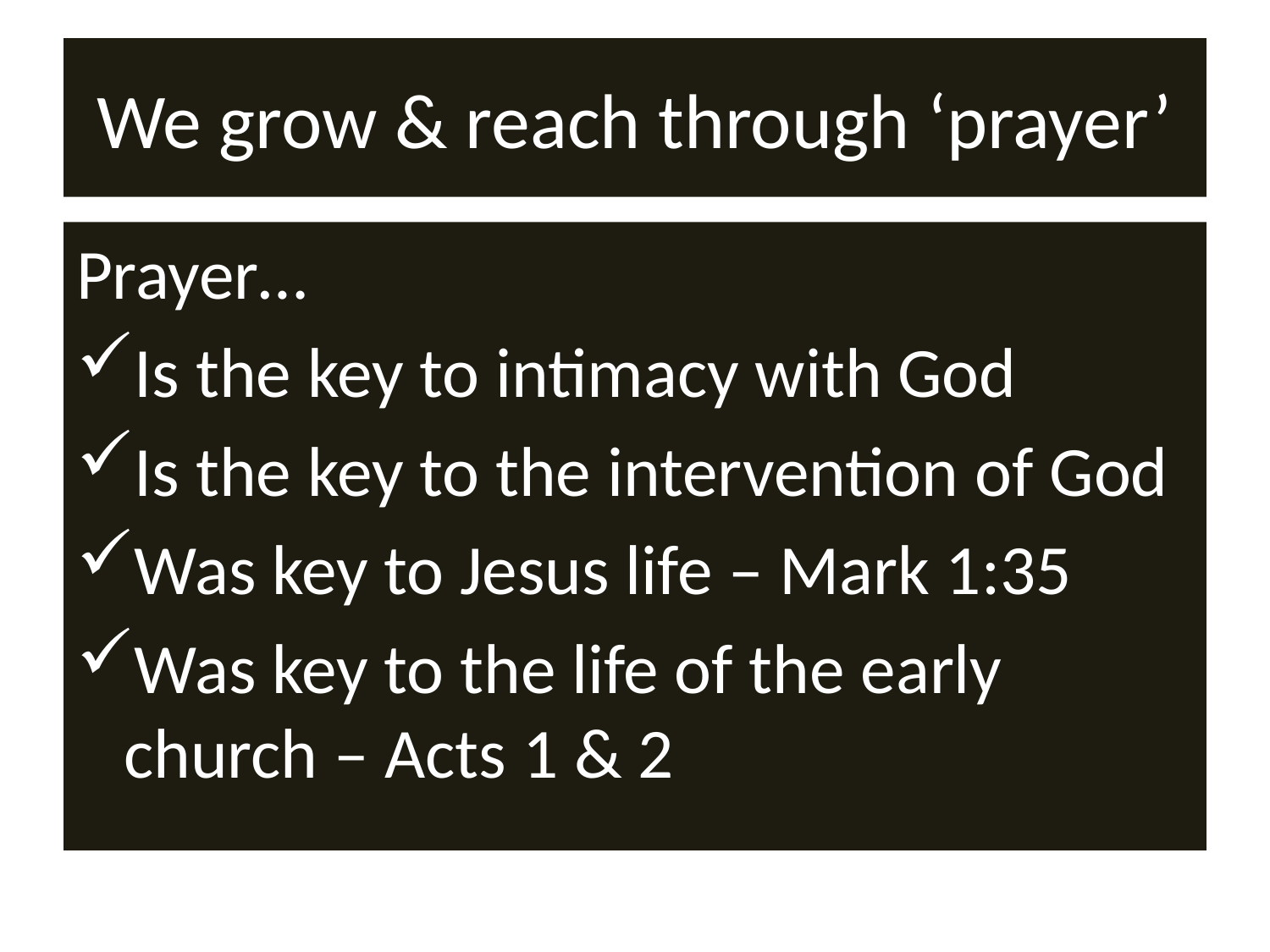

# We grow & reach through ‘prayer’
Prayer…
Is the key to intimacy with God
Is the key to the intervention of God
Was key to Jesus life – Mark 1:35
Was key to the life of the early church – Acts 1 & 2